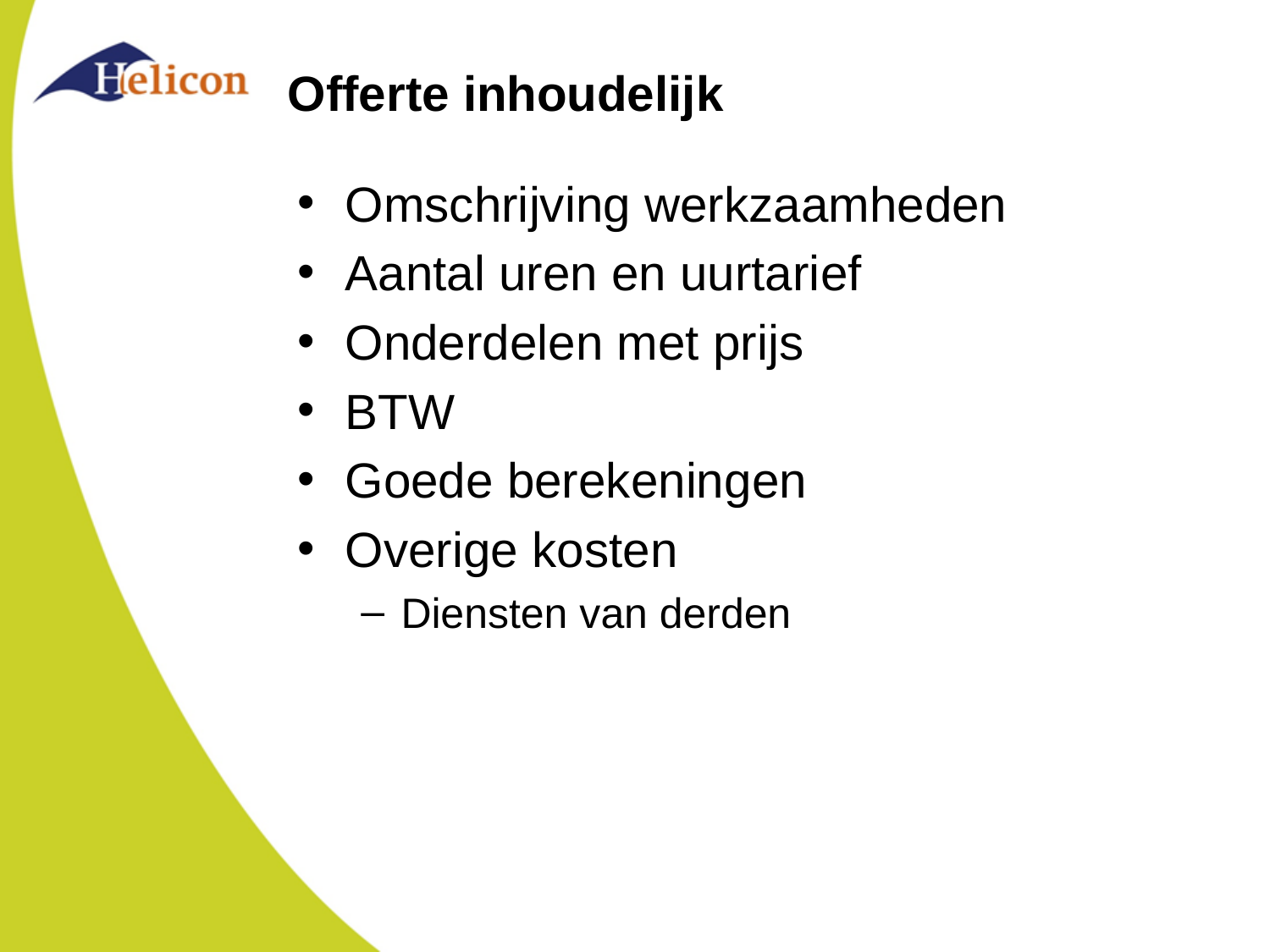

# Offerte inhoudelijk
Omschrijving werkzaamheden
Aantal uren en uurtarief
Onderdelen met prijs
BTW
Goede berekeningen
Overige kosten
Diensten van derden